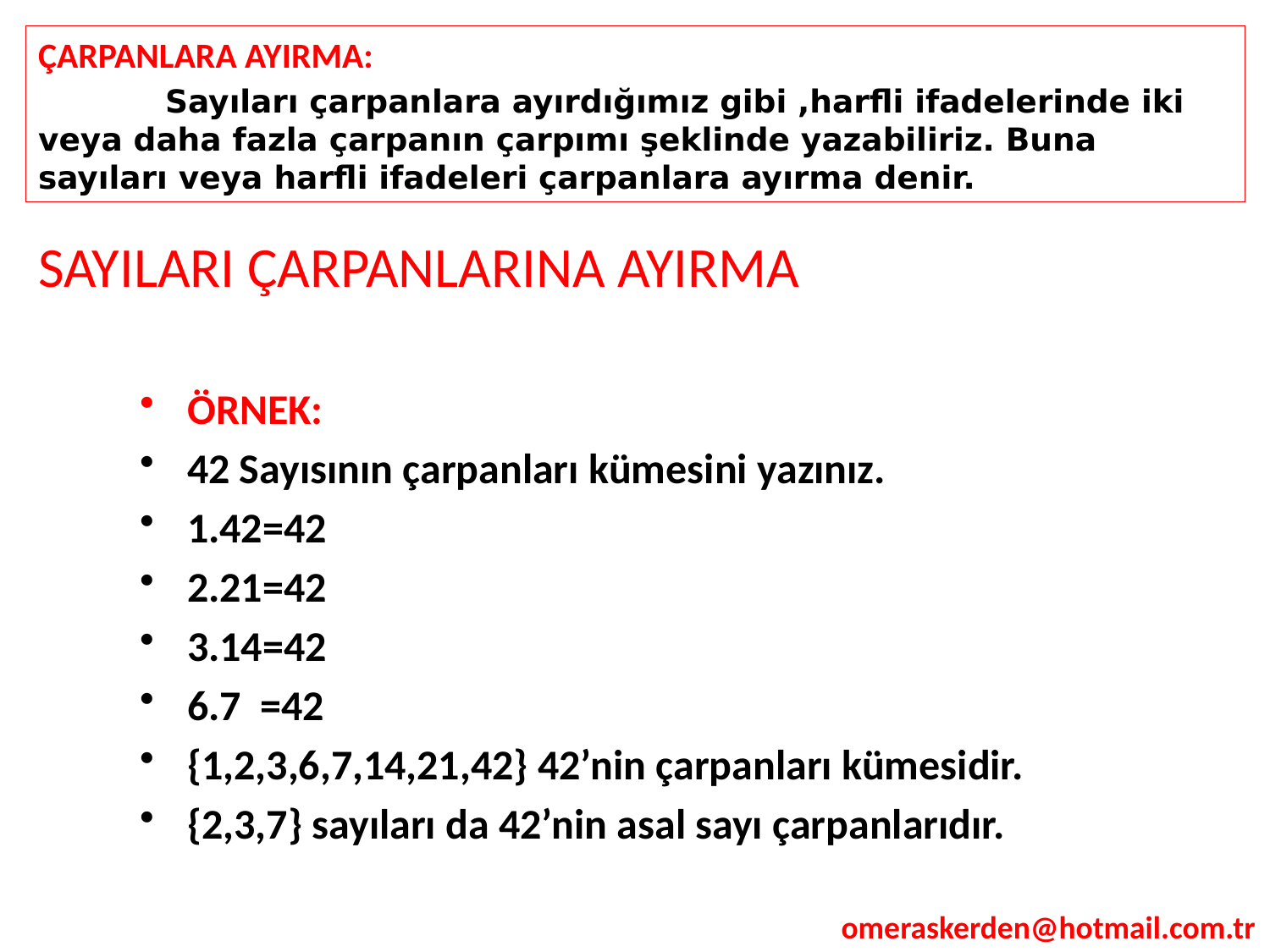

ÇARPANLARA AYIRMA:
	Sayıları çarpanlara ayırdığımız gibi ,harfli ifadelerinde iki veya daha fazla çarpanın çarpımı şeklinde yazabiliriz. Buna sayıları veya harfli ifadeleri çarpanlara ayırma denir.
SAYILARI ÇARPANLARINA AYIRMA
ÖRNEK:
42 Sayısının çarpanları kümesini yazınız.
1.42=42
2.21=42
3.14=42
6.7  =42
{1,2,3,6,7,14,21,42} 42’nin çarpanları kümesidir.
{2,3,7} sayıları da 42’nin asal sayı çarpanlarıdır.
omeraskerden@hotmail.com.tr